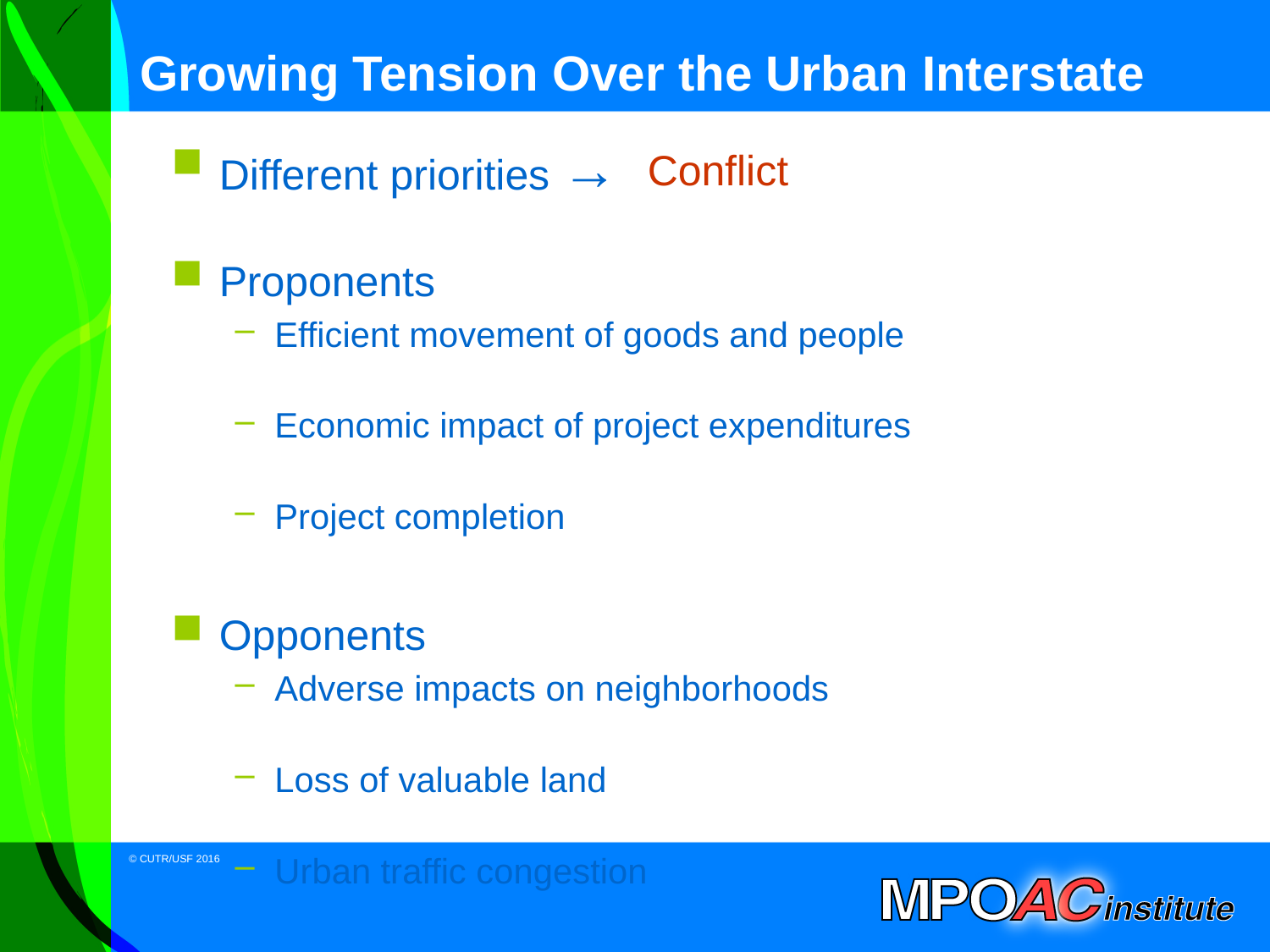

# Growing Tension Over the Urban Interstate
Different priorities →

Proponents
Efficient movement of goods and people

Economic impact of project expenditures

Project completion

Opponents
Adverse impacts on neighborhoods

Loss of valuable land

Urban traffic congestion
Conflict